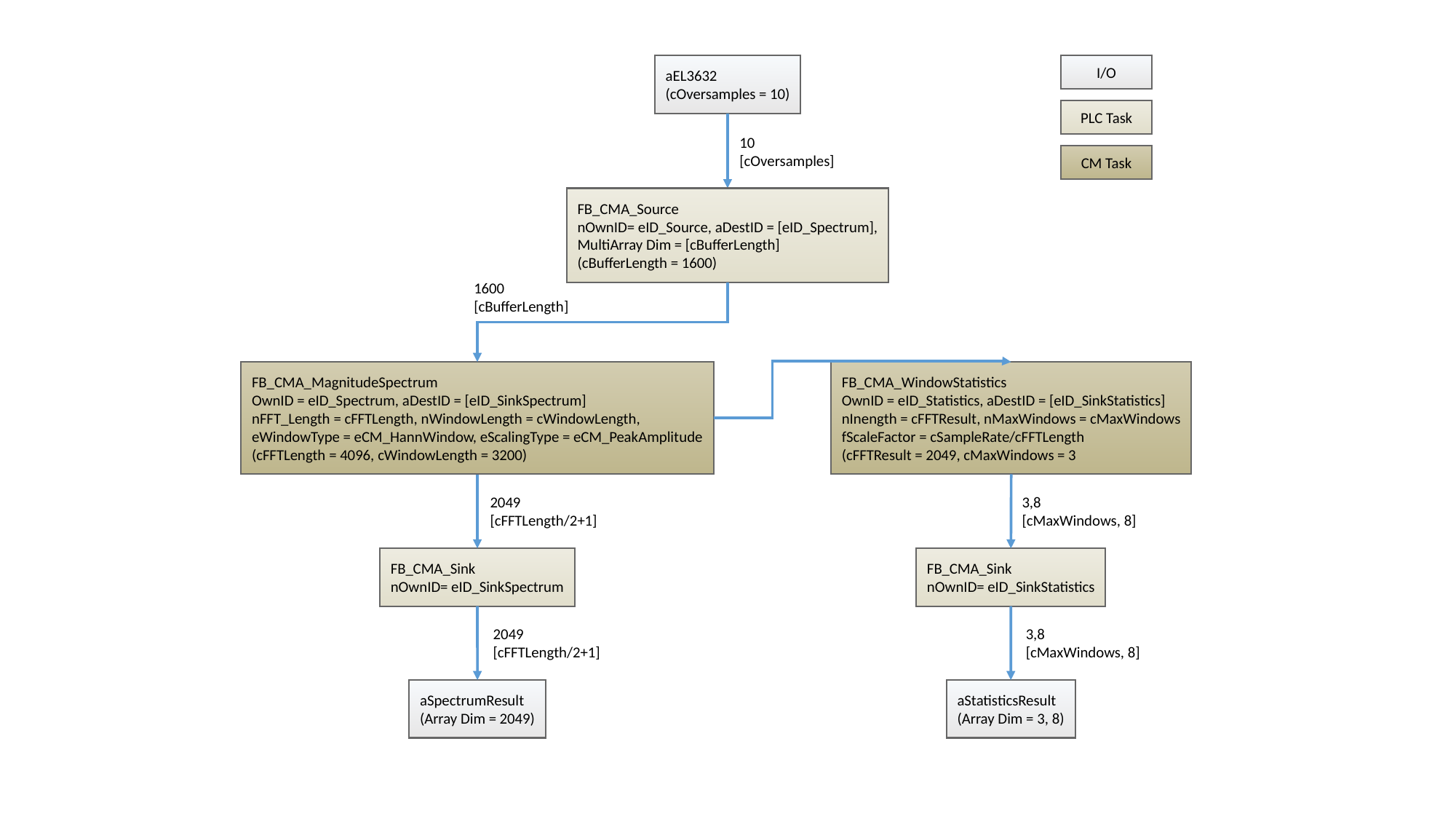

aEL3632
(cOversamples = 10)
I/O
PLC Task
10
[cOversamples]
CM Task
FB_CMA_Source
nOwnID= eID_Source, aDestID = [eID_Spectrum],
MultiArray Dim = [cBufferLength]
(cBufferLength = 1600)
1600
[cBufferLength]
FB_CMA_MagnitudeSpectrum
OwnID = eID_Spectrum, aDestID = [eID_SinkSpectrum]
nFFT_Length = cFFTLength, nWindowLength = cWindowLength,
eWindowType = eCM_HannWindow, eScalingType = eCM_PeakAmplitude
(cFFTLength = 4096, cWindowLength = 3200)
FB_CMA_WindowStatistics
OwnID = eID_Statistics, aDestID = [eID_SinkStatistics]
nInength = cFFTResult, nMaxWindows = cMaxWindows
fScaleFactor = cSampleRate/cFFTLength
(cFFTResult = 2049, cMaxWindows = 3
2049
[cFFTLength/2+1]
3,8
[cMaxWindows, 8]
FB_CMA_Sink
nOwnID= eID_SinkSpectrum
FB_CMA_Sink
nOwnID= eID_SinkStatistics
2049
[cFFTLength/2+1]
3,8
[cMaxWindows, 8]
aSpectrumResult
(Array Dim = 2049)
aStatisticsResult
(Array Dim = 3, 8)